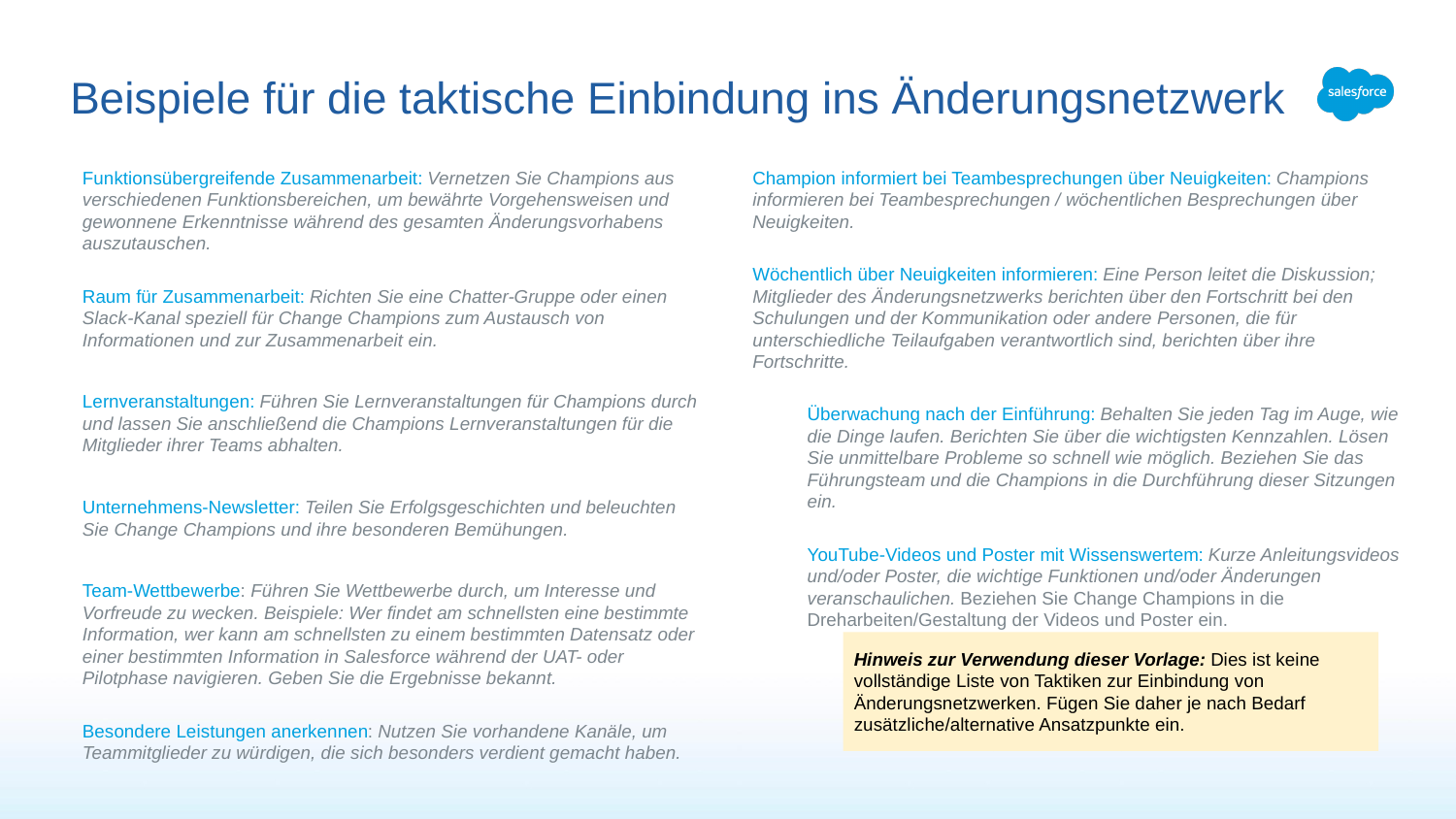

# Beispiele für die taktische Einbindung ins Änderungsnetzwerk
Funktionsübergreifende Zusammenarbeit: Vernetzen Sie Champions aus verschiedenen Funktionsbereichen, um bewährte Vorgehensweisen und gewonnene Erkenntnisse während des gesamten Änderungsvorhabens auszutauschen.

Raum für Zusammenarbeit: Richten Sie eine Chatter-Gruppe oder einen Slack-Kanal speziell für Change Champions zum Austausch von Informationen und zur Zusammenarbeit ein.

Lernveranstaltungen: Führen Sie Lernveranstaltungen für Champions durch und lassen Sie anschließend die Champions Lernveranstaltungen für die Mitglieder ihrer Teams abhalten.

Unternehmens-Newsletter: Teilen Sie Erfolgsgeschichten und beleuchten
Sie Change Champions und ihre besonderen Bemühungen.

Team-Wettbewerbe: Führen Sie Wettbewerbe durch, um Interesse und Vorfreude zu wecken. Beispiele: Wer findet am schnellsten eine bestimmte Information, wer kann am schnellsten zu einem bestimmten Datensatz oder einer bestimmten Information in Salesforce während der UAT- oder Pilotphase navigieren. Geben Sie die Ergebnisse bekannt.

Besondere Leistungen anerkennen: Nutzen Sie vorhandene Kanäle, um Teammitglieder zu würdigen, die sich besonders verdient gemacht haben.
Champion informiert bei Teambesprechungen über Neuigkeiten: Champions informieren bei Teambesprechungen / wöchentlichen Besprechungen über Neuigkeiten.

Wöchentlich über Neuigkeiten informieren: Eine Person leitet die Diskussion; Mitglieder des Änderungsnetzwerks berichten über den Fortschritt bei den Schulungen und der Kommunikation oder andere Personen, die für unterschiedliche Teilaufgaben verantwortlich sind, berichten über ihre Fortschritte.

Überwachung nach der Einführung: Behalten Sie jeden Tag im Auge, wie die Dinge laufen. Berichten Sie über die wichtigsten Kennzahlen. Lösen Sie unmittelbare Probleme so schnell wie möglich. Beziehen Sie das Führungsteam und die Champions in die Durchführung dieser Sitzungen ein.

YouTube-Videos und Poster mit Wissenswertem: Kurze Anleitungsvideos und/oder Poster, die wichtige Funktionen und/oder Änderungen veranschaulichen. Beziehen Sie Change Champions in die Dreharbeiten/Gestaltung der Videos und Poster ein.

Hinweis zur Verwendung dieser Vorlage: Dies ist keine vollständige Liste von Taktiken zur Einbindung von Änderungsnetzwerken. Fügen Sie daher je nach Bedarf zusätzliche/alternative Ansatzpunkte ein.